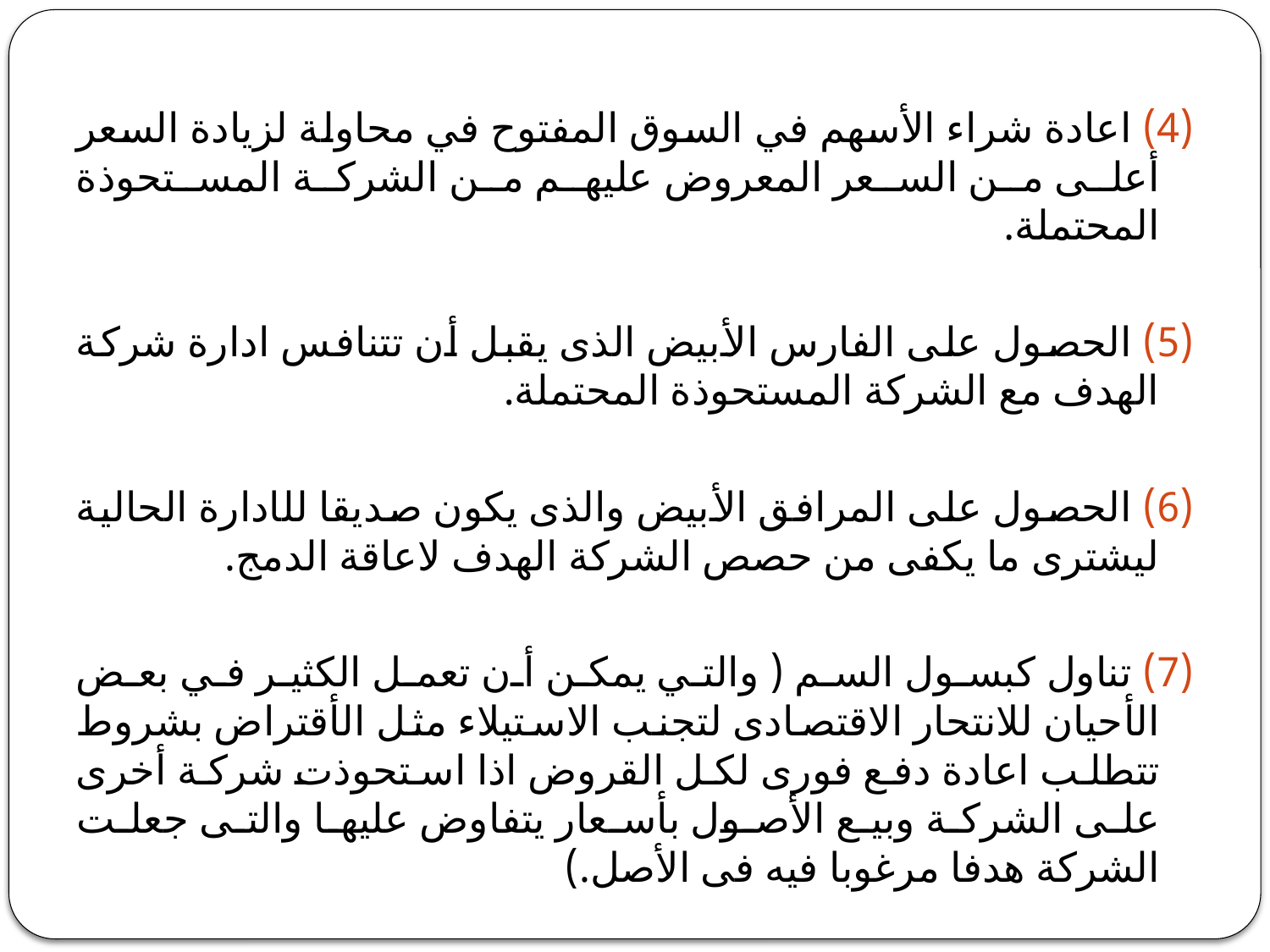

#
(4) اعادة شراء الأسهم في السوق المفتوح في محاولة لزيادة السعر أعلى من السعر المعروض عليهم من الشركة المستحوذة المحتملة.

(5) الحصول على الفارس الأبيض الذى يقبل أن تتنافس ادارة شركة الهدف مع الشركة المستحوذة المحتملة.

(6) الحصول على المرافق الأبيض والذى يكون صديقا للادارة الحالية ليشترى ما يكفى من حصص الشركة الهدف لاعاقة الدمج.

(7) تناول كبسول السم ( والتي يمكن أن تعمل الكثير في بعض الأحيان للانتحار الاقتصادى لتجنب الاستيلاء مثل الأقتراض بشروط تتطلب اعادة دفع فورى لكل القروض اذا استحوذت شركة أخرى على الشركة وبيع الأصول بأسعار يتفاوض عليها والتى جعلت الشركة هدفا مرغوبا فيه فى الأصل.)